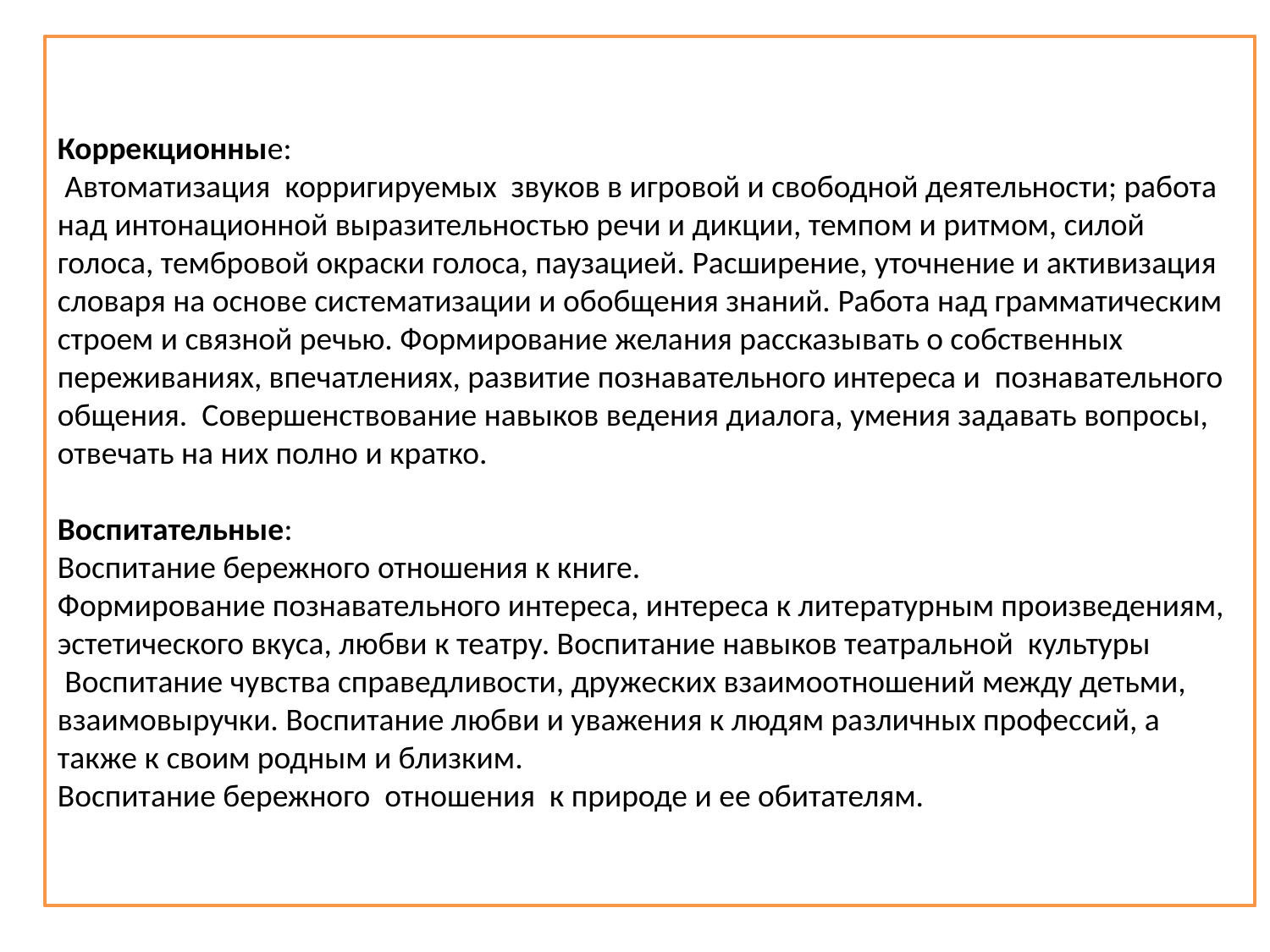

Коррекционные:
 Автоматизация  корригируемых  звуков в игровой и свободной деятельности; работа над интонационной выразительностью речи и дикции, темпом и ритмом, силой голоса, тембровой окраски голоса, паузацией. Расширение, уточнение и активизация словаря на основе систематизации и обобщения знаний. Работа над грамматическим строем и связной речью. Формирование желания рассказывать о собственных переживаниях, впечатлениях, развитие познавательного интереса и  познавательного общения.  Совершенствование навыков ведения диалога, умения задавать вопросы, отвечать на них полно и кратко.

Воспитательные:
Воспитание бережного отношения к книге.
Формирование познавательного интереса, интереса к литературным произведениям, эстетического вкуса, любви к театру. Воспитание навыков театральной  культуры
 Воспитание чувства справедливости, дружеских взаимоотношений между детьми, взаимовыручки. Воспитание любви и уважения к людям различных профессий, а также к своим родным и близким.
Воспитание бережного  отношения  к природе и ее обитателям.